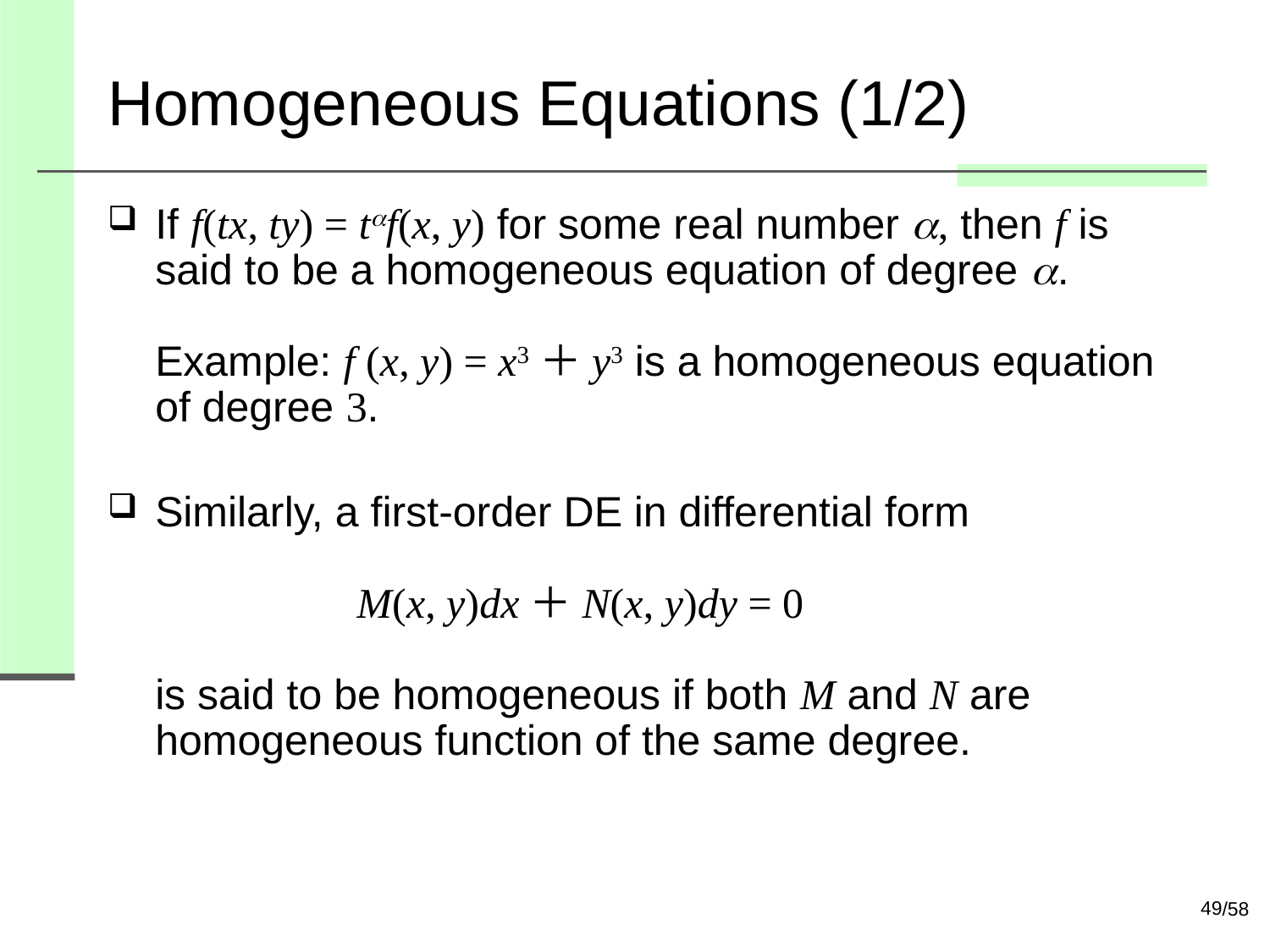

# Homogeneous Equations (1/2)
If f(tx, ty) = tαf(x, y) for some real number α, then f is said to be a homogeneous equation of degree α.
Example: f (x, y) = x3＋y3 is a homogeneous equation of degree 3.
Similarly, a first-order DE in differential form
                 M(x, y)dx＋N(x, y)dy = 0
is said to be homogeneous if both M and N are homogeneous function of the same degree.
49